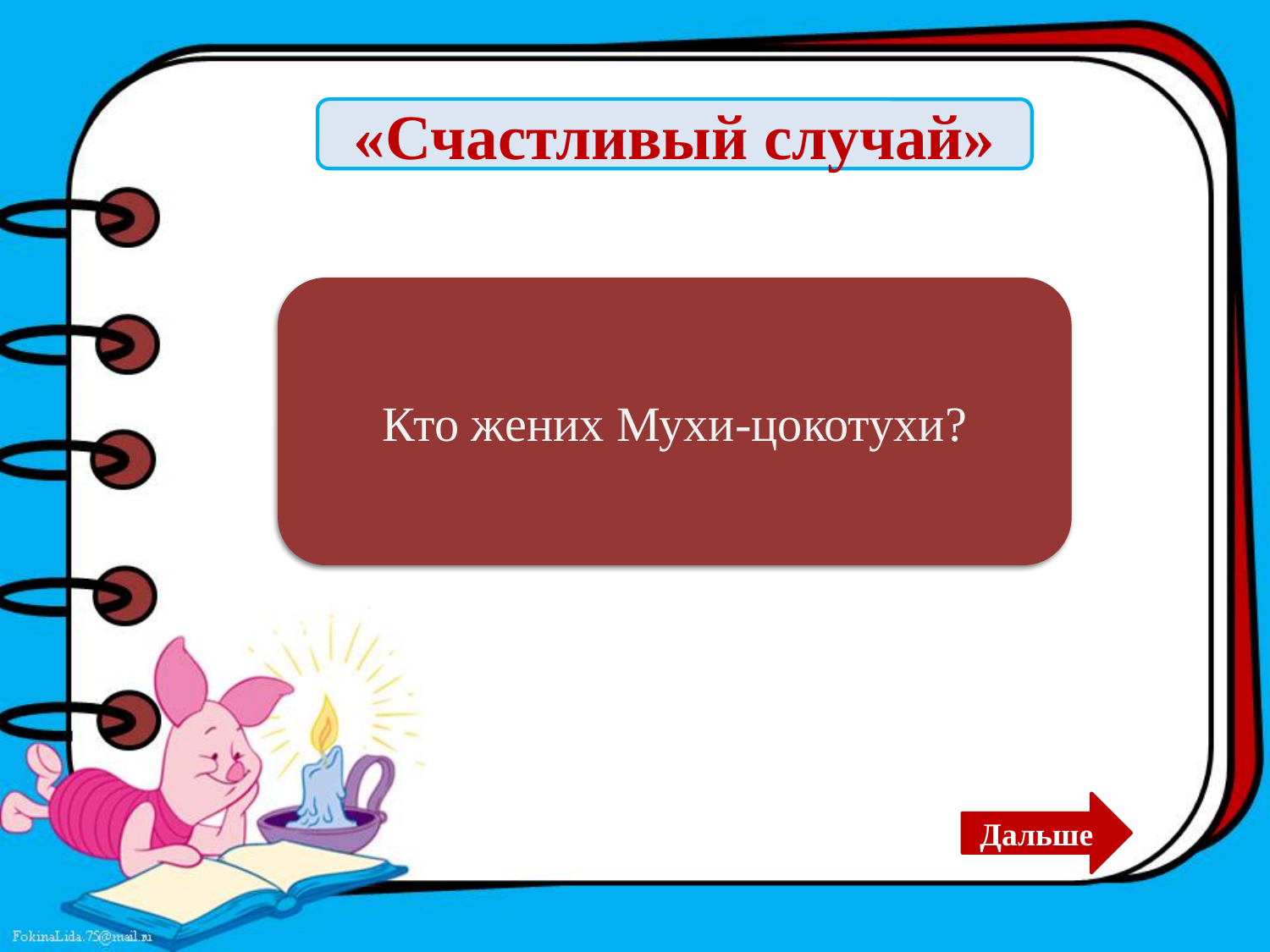

«Счастливый случай»
Комарик
Кто жених Мухи-цокотухи?

Дальше